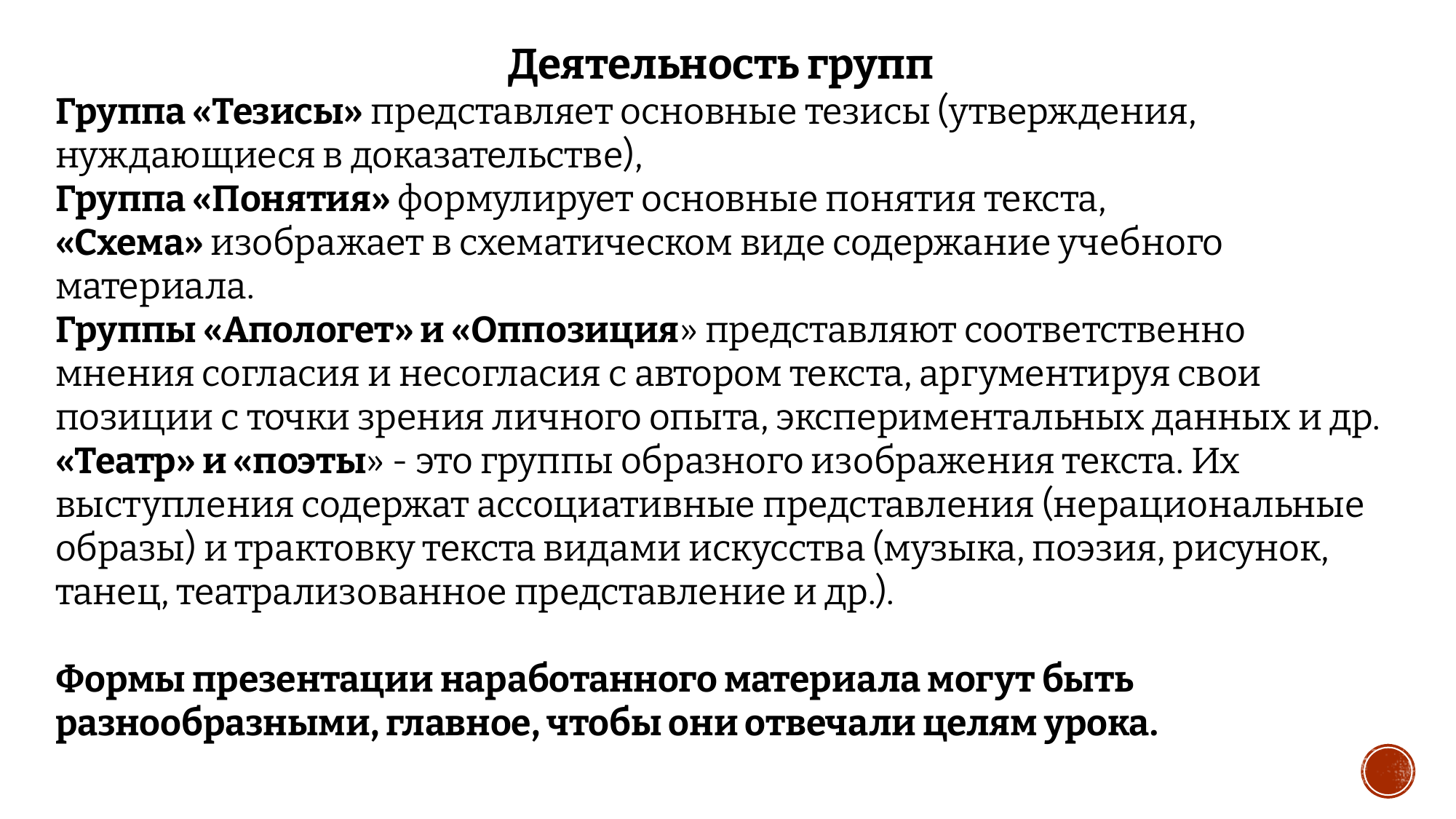

Деятельность групп
Группа «Тезисы» представляет основные тезисы (утверждения, нуждающиеся в доказательстве),
Группа «Понятия» формулирует основные понятия текста,
«Схема» изображает в схематическом виде содержание учебного материала.
Группы «Апологет» и «Оппозиция» представляют соответственно мнения согласия и несогласия с автором текста, аргументируя свои позиции с точки зрения личного опыта, экспериментальных данных и др.
«Театр» и «поэты» - это группы образного изображения текста. Их выступления содержат ассоциативные представления (нерациональные образы) и трактовку текста видами искусства (музыка, поэзия, рисунок, танец, театрализованное представление и др.).

Формы презентации наработанного материала могут быть разнообразными, главное, чтобы они отвечали целям урока.